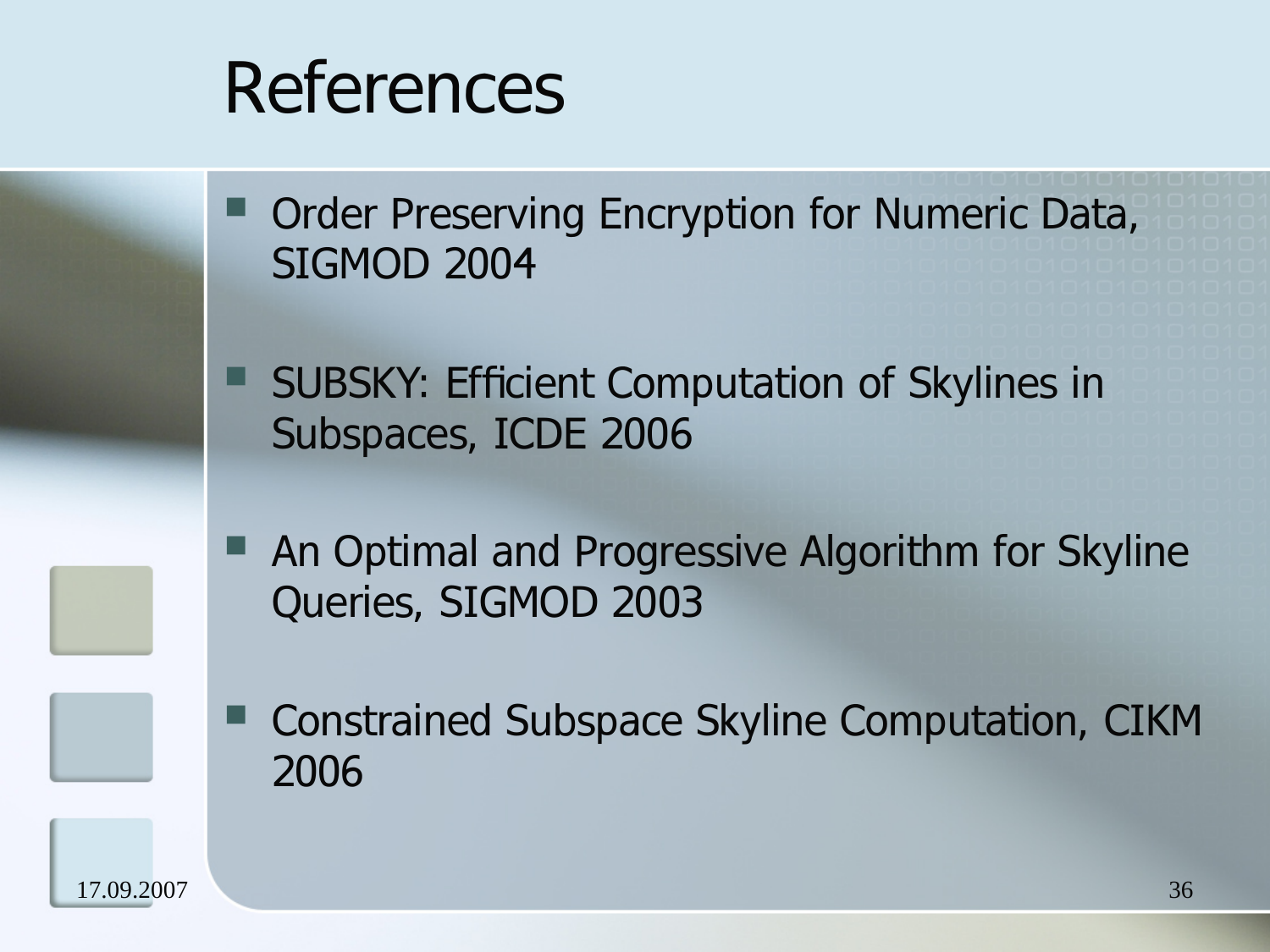

# References
Order Preserving Encryption for Numeric Data, SIGMOD 2004

SUBSKY: Efficient Computation of Skylines in Subspaces, ICDE 2006

An Optimal and Progressive Algorithm for Skyline Queries, SIGMOD 2003

Constrained Subspace Skyline Computation, CIKM 2006
17.09.2007
36